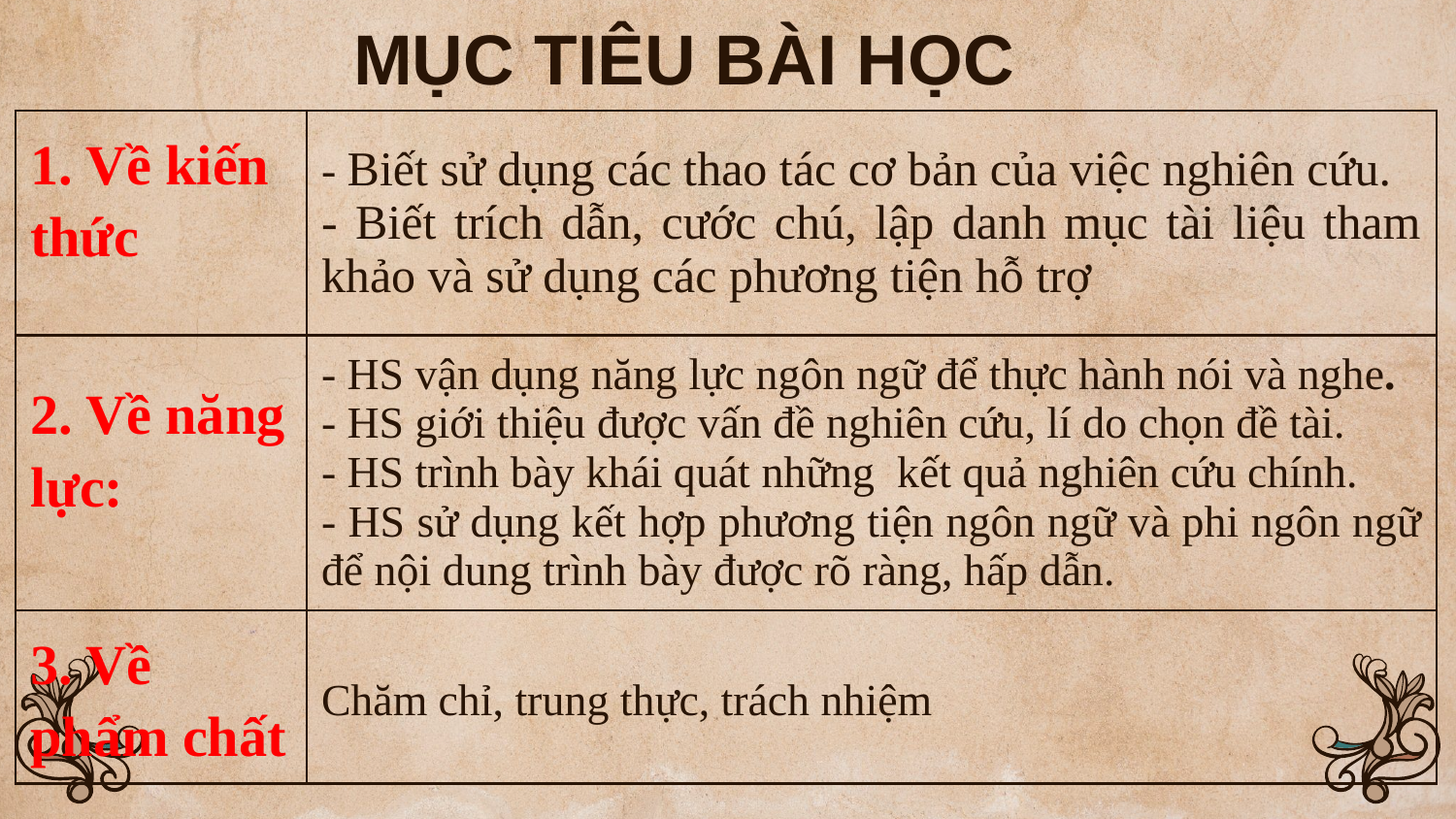

# MỤC TIÊU BÀI HỌC
| 1. Về kiến thức | - Biết sử dụng các thao tác cơ bản của việc nghiên cứu. - Biết trích dẫn, cước chú, lập danh mục tài liệu tham khảo và sử dụng các phương tiện hỗ trợ |
| --- | --- |
| 2. Về năng lực: | - HS vận dụng năng lực ngôn ngữ để thực hành nói và nghe. - HS giới thiệu được vấn đề nghiên cứu, lí do chọn đề tài. - HS trình bày khái quát những kết quả nghiên cứu chính. - HS sử dụng kết hợp phương tiện ngôn ngữ và phi ngôn ngữ để nội dung trình bày được rõ ràng, hấp dẫn. |
| 3. Về phẩm chất | Chăm chỉ, trung thực, trách nhiệm |